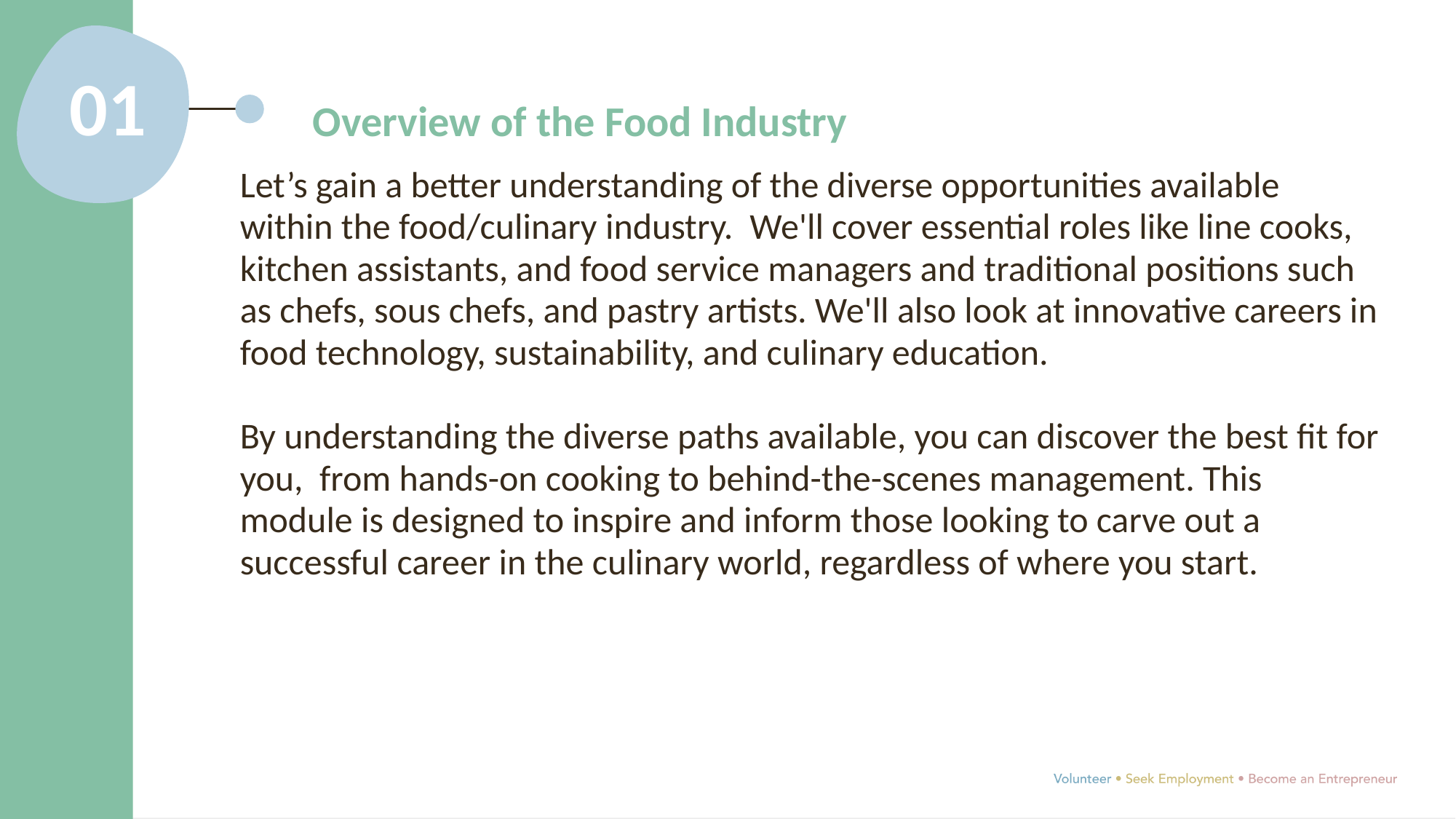

01
Overview of the Food Industry

Let’s gain a better understanding of the diverse opportunities available within the food/culinary industry.  We'll cover essential roles like line cooks, kitchen assistants, and food service managers and traditional positions such as chefs, sous chefs, and pastry artists. We'll also look at innovative careers in food technology, sustainability, and culinary education.

By understanding the diverse paths available, you can discover the best fit for you,  from hands-on cooking to behind-the-scenes management. This module is designed to inspire and inform those looking to carve out a successful career in the culinary world, regardless of where you start.